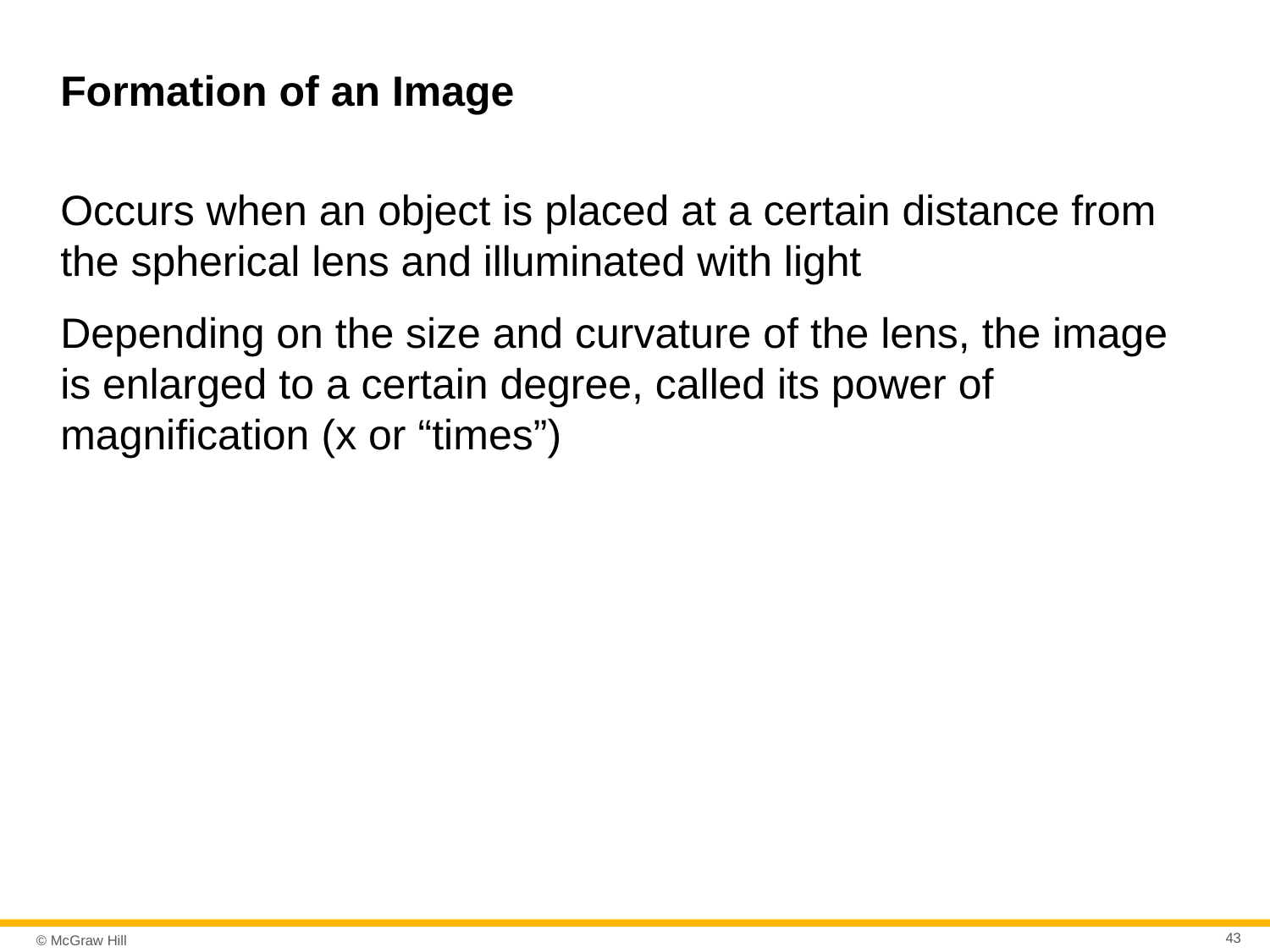

# Formation of an Image
Occurs when an object is placed at a certain distance from the spherical lens and illuminated with light
Depending on the size and curvature of the lens, the image is enlarged to a certain degree, called its power of magnification (x or “times”)